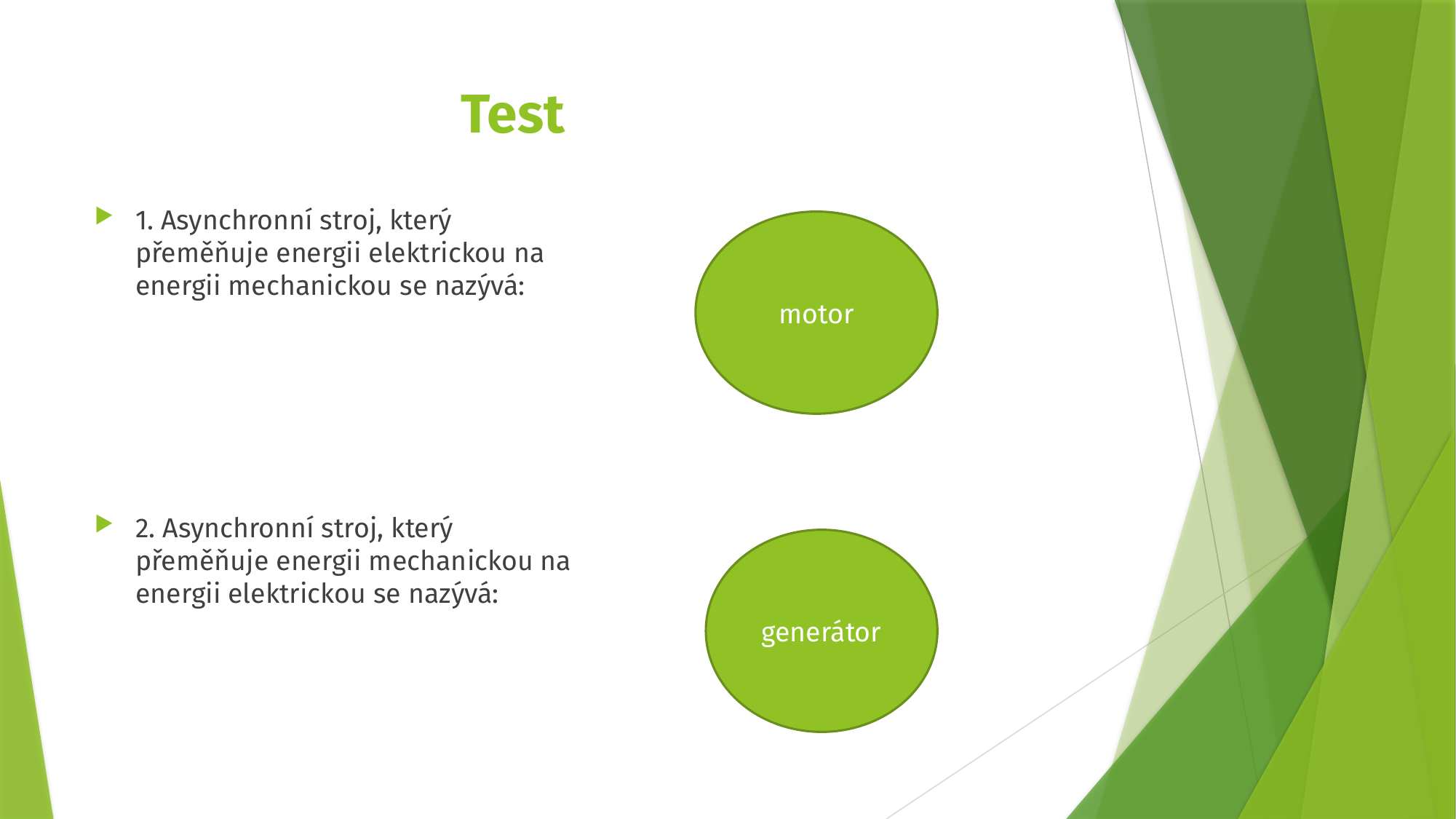

Test
1. Asynchronní stroj, který přeměňuje energii elektrickou na energii mechanickou se nazývá:
motor
2. Asynchronní stroj, který přeměňuje energii mechanickou na energii elektrickou se nazývá:

generátor